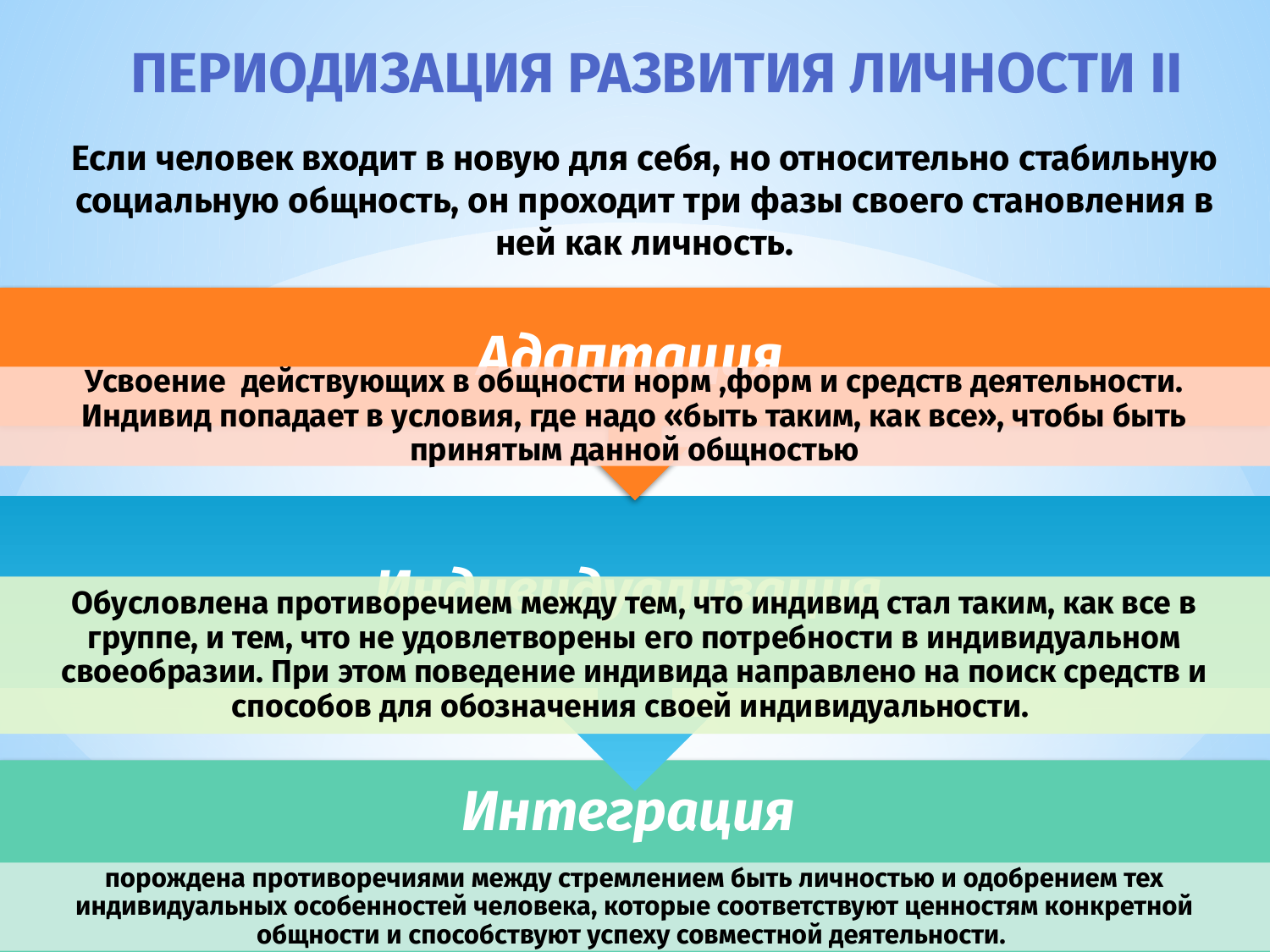

Периодизация развития личности II
Если человек входит в новую для себя, но относительно стабильную социальную общность, он проходит три фазы своего становления в ней как личность.
Интеграция
порождена противоречиями между стремлением быть личностью и одобрением тех индивидуальных особенностей человека, которые соответствуют ценностям конкретной общности и способствуют успеху совместной деятельности.
Индивидуализация
Обусловлена противоречием между тем, что индивид стал таким, как все в группе, и тем, что не удовлетворены его потребности в индивидуальном своеобразии. При этом поведение индивида направлено на поиск средств и способов для обозначения своей индивидуальности.
Адаптация
Усвоение  действующих в общности норм ,форм и средств деятельности. Индивид попадает в условия, где надо «быть таким, как все», чтобы быть принятым данной общностью